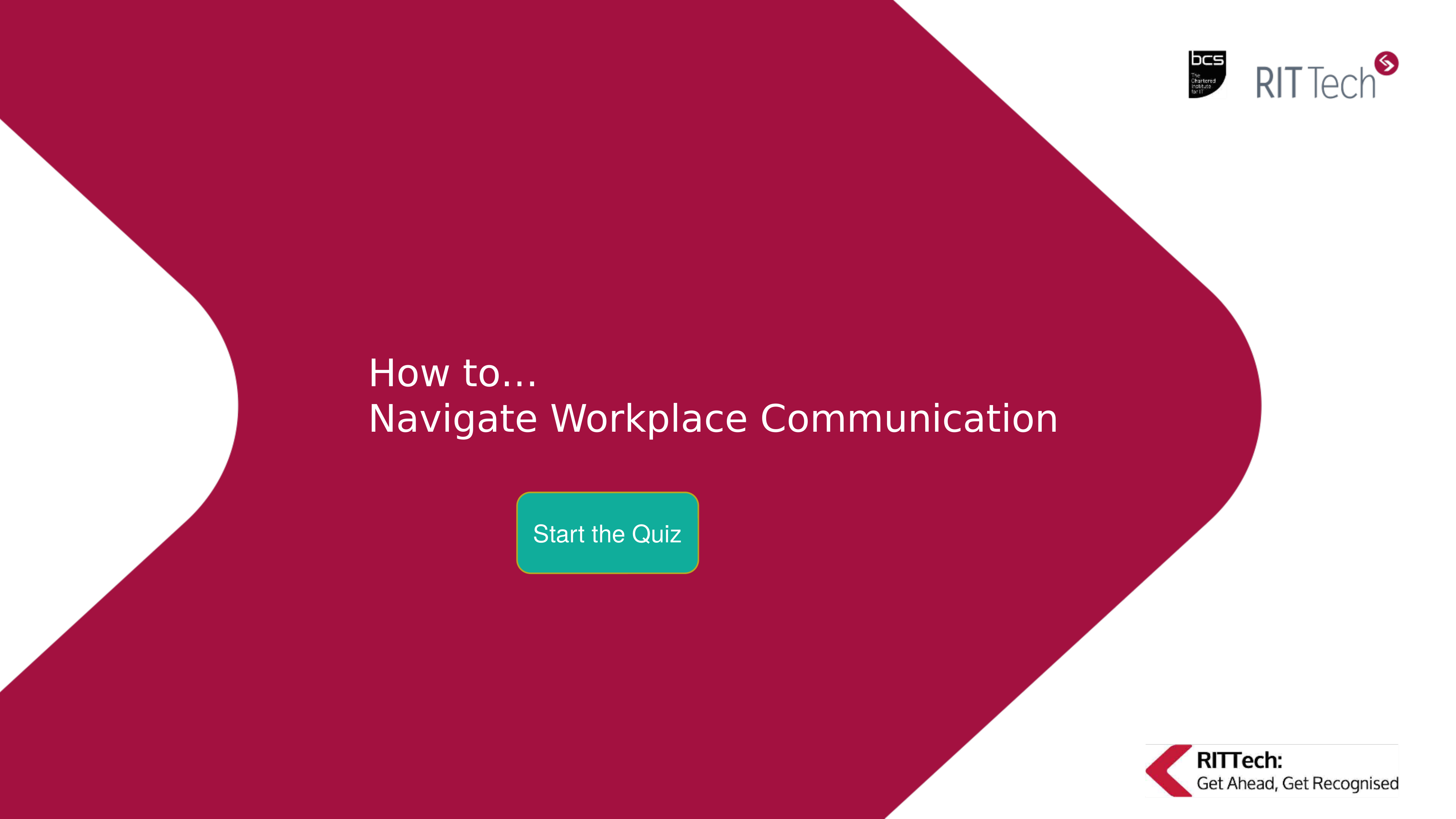

# How to… Navigate Workplace Communication
Start the Quiz